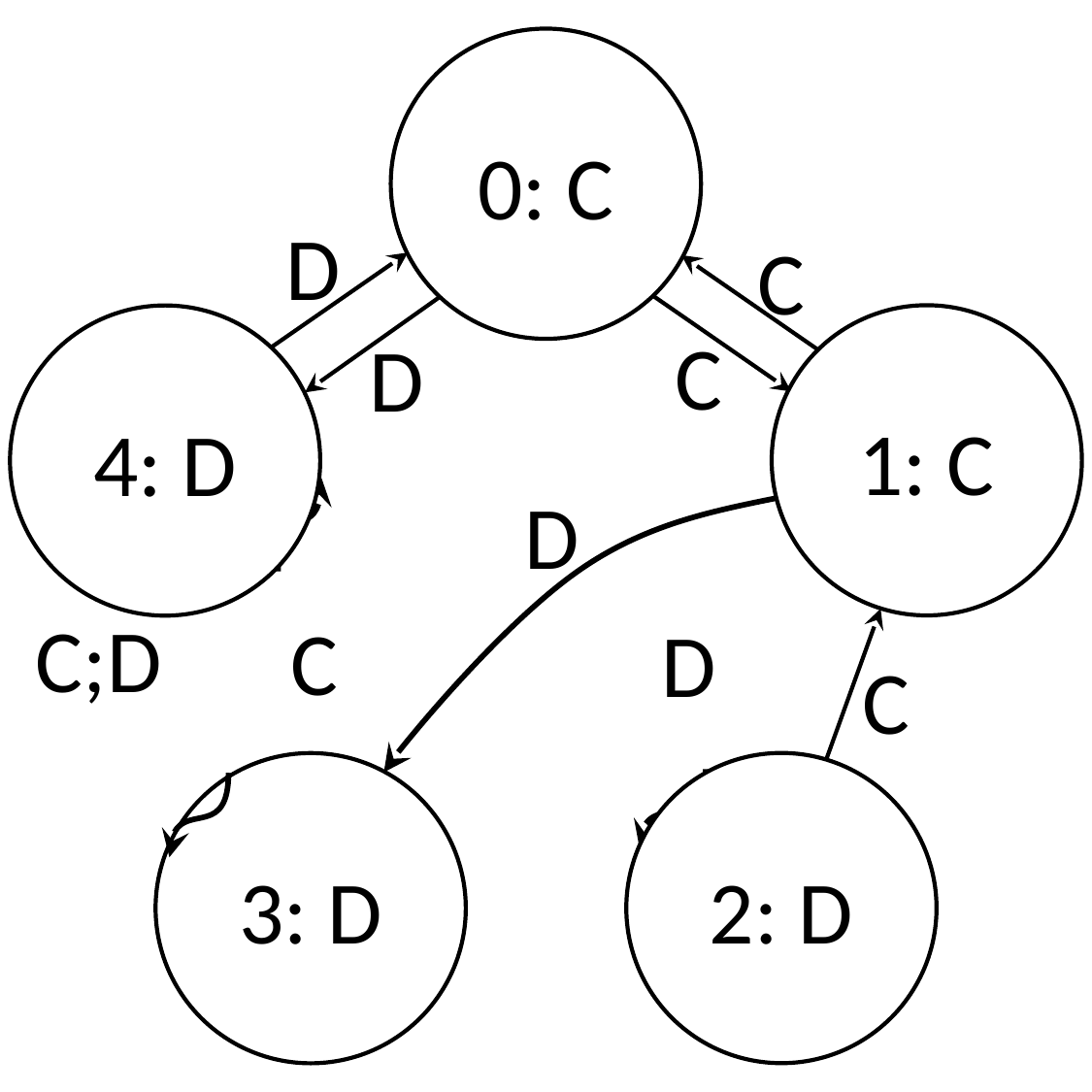

0: C
D
C
1: C
4: D
C
D
D

C;D
C
D
C
2: D
3: D